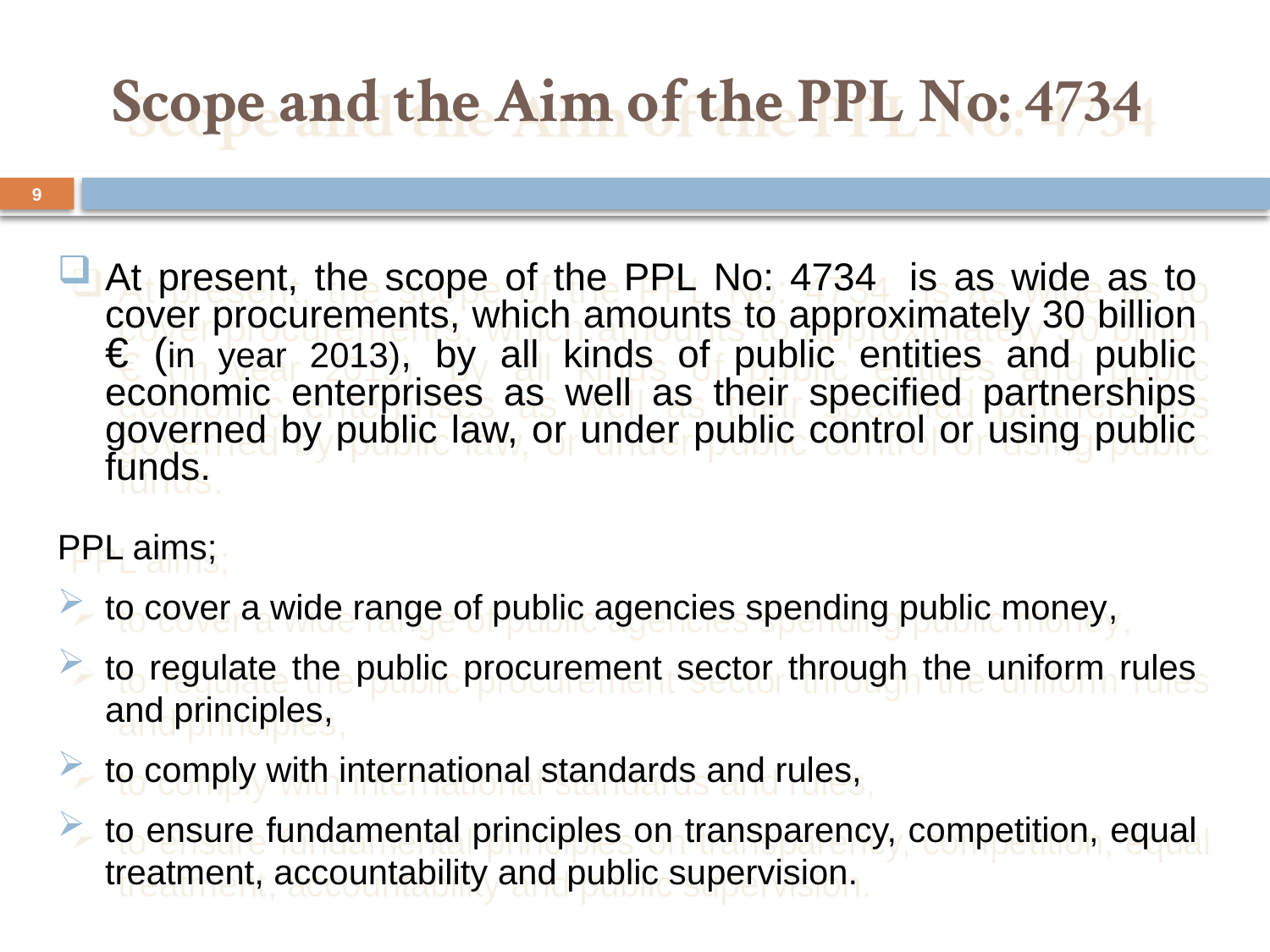

# Scope and the Aim of the PPL No: 4734
9

At present, the scope of the PPL No: 4734  is as wide as to cover procurements, which amounts to approximately 30 billion € (in year 2013), by all kinds of public entities and public economic enterprises as well as their specified partnerships governed by public law, or under public control or using public funds.

PPL aims;
to cover a wide range of public agencies spending public money,
to regulate the public procurement sector through the uniform rules and principles,
to comply with international standards and rules,
to ensure fundamental principles on transparency, competition, equal treatment, accountability and public supervision.